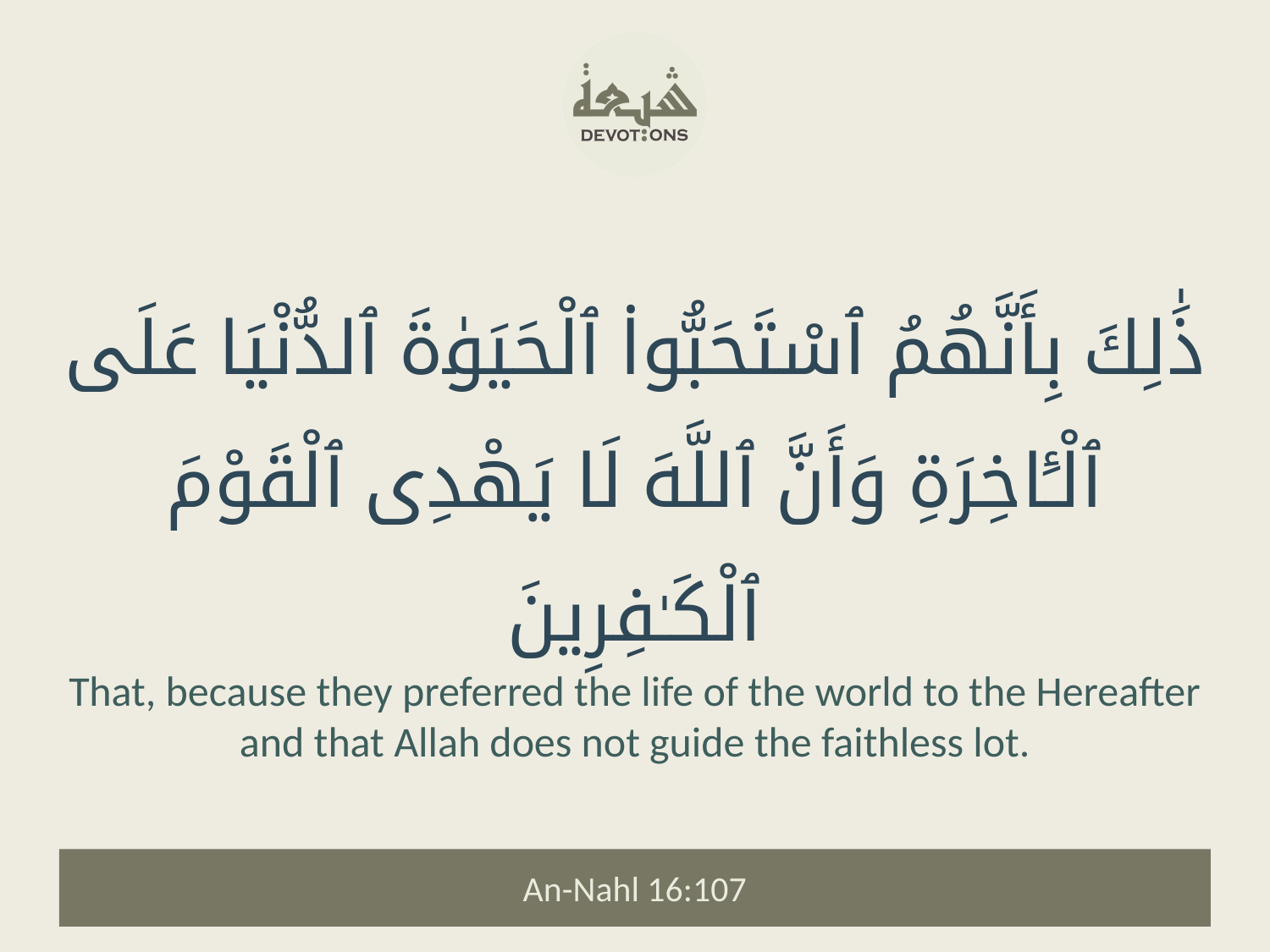

ذَٰلِكَ بِأَنَّهُمُ ٱسْتَحَبُّوا۟ ٱلْحَيَوٰةَ ٱلدُّنْيَا عَلَى ٱلْـَٔاخِرَةِ وَأَنَّ ٱللَّهَ لَا يَهْدِى ٱلْقَوْمَ ٱلْكَـٰفِرِينَ
That, because they preferred the life of the world to the Hereafter and that Allah does not guide the faithless lot.
An-Nahl 16:107